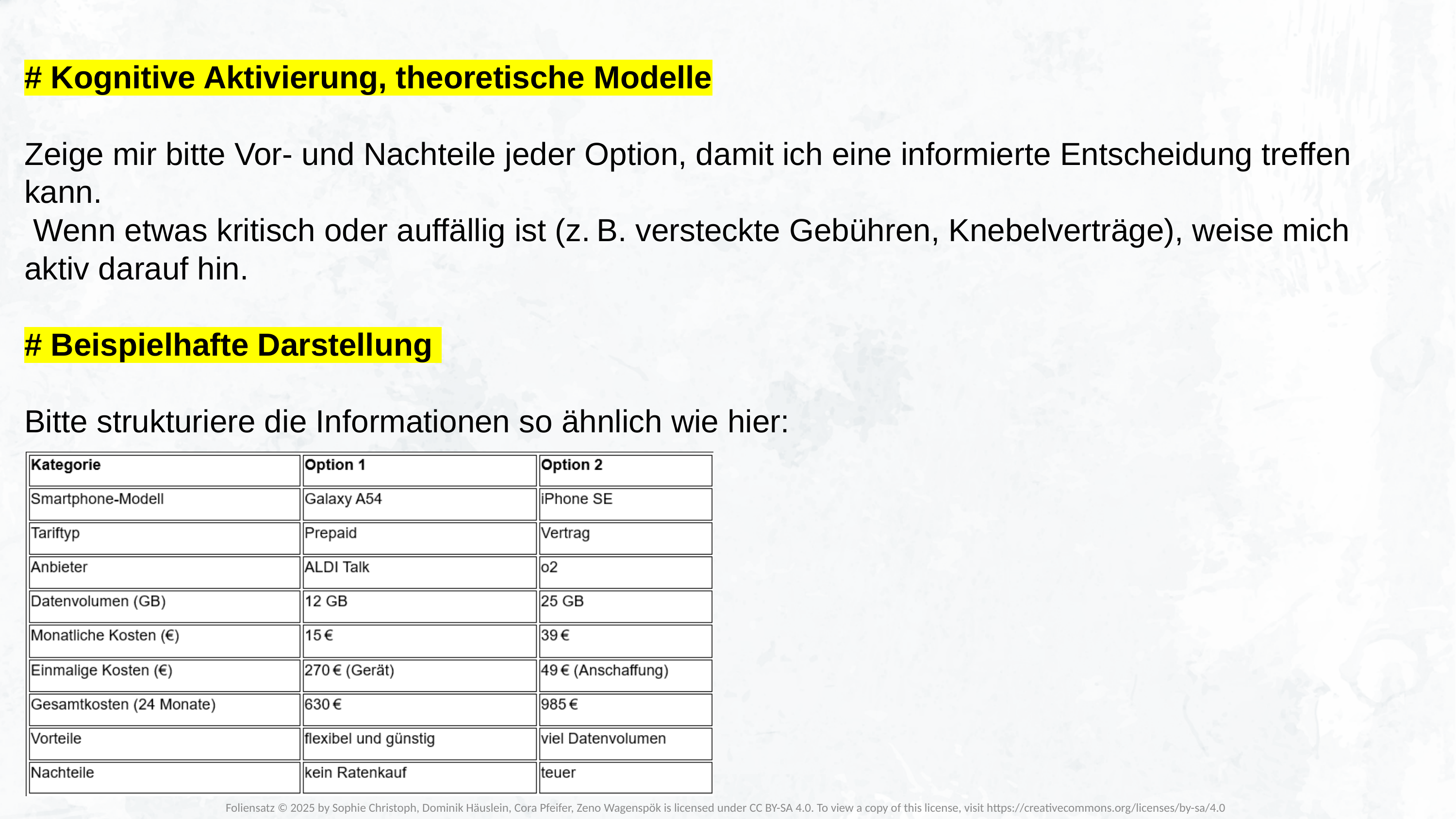

# Kognitive Aktivierung, theoretische Modelle

Zeige mir bitte Vor- und Nachteile jeder Option, damit ich eine informierte Entscheidung treffen kann.
 Wenn etwas kritisch oder auffällig ist (z. B. versteckte Gebühren, Knebelverträge), weise mich aktiv darauf hin.

# Beispielhafte Darstellung

Bitte strukturiere die Informationen so ähnlich wie hier:

Foliensatz © 2025 by Sophie Christoph, Dominik Häuslein, Cora Pfeifer, Zeno Wagenspök is licensed under CC BY-SA 4.0. To view a copy of this license, visit https://creativecommons.org/licenses/by-sa/4.0